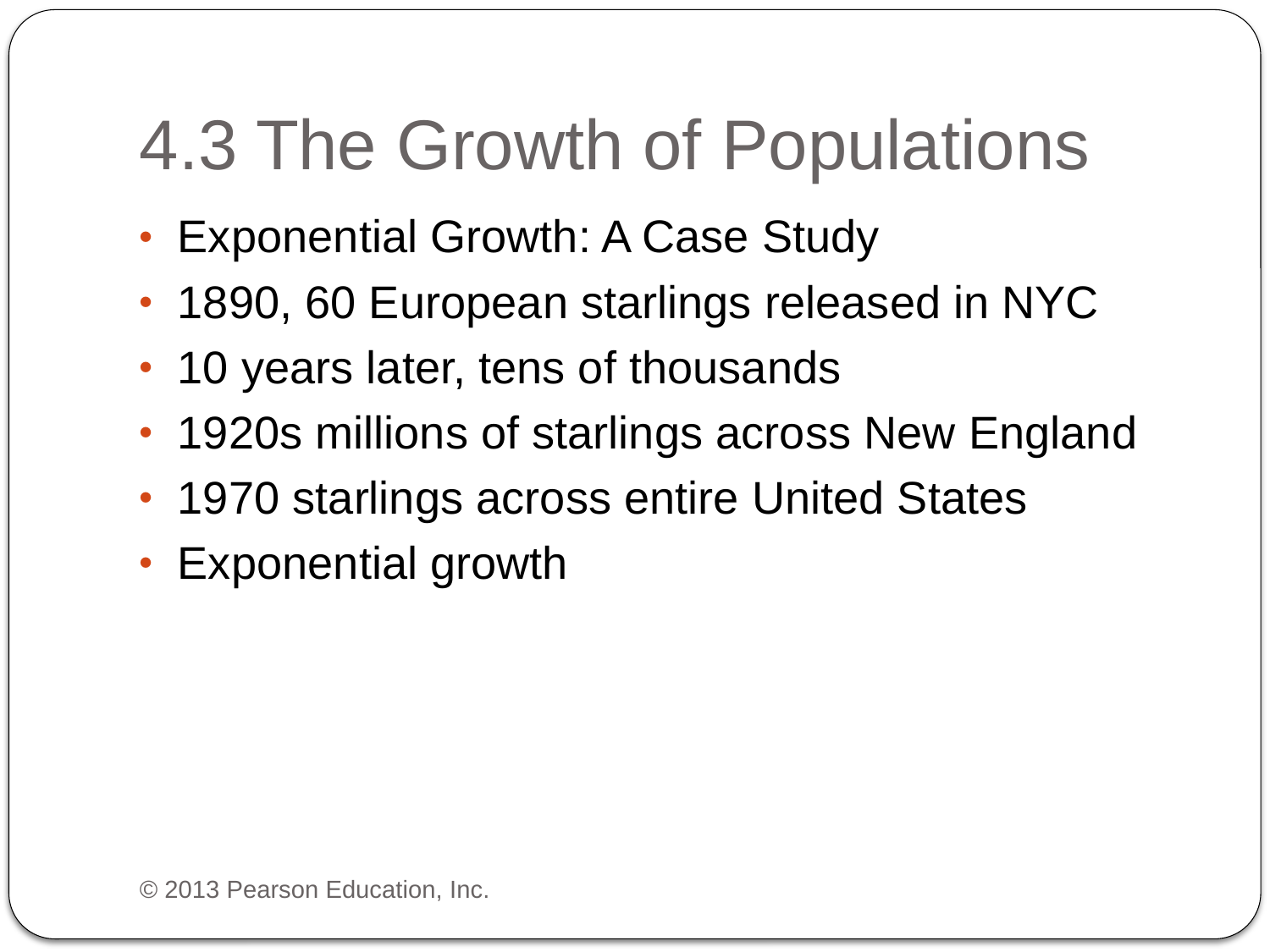

# 4.3 The Growth of Populations
Exponential Growth: A Case Study
1890, 60 European starlings released in NYC
10 years later, tens of thousands
1920s millions of starlings across New England
1970 starlings across entire United States
Exponential growth
© 2013 Pearson Education, Inc.